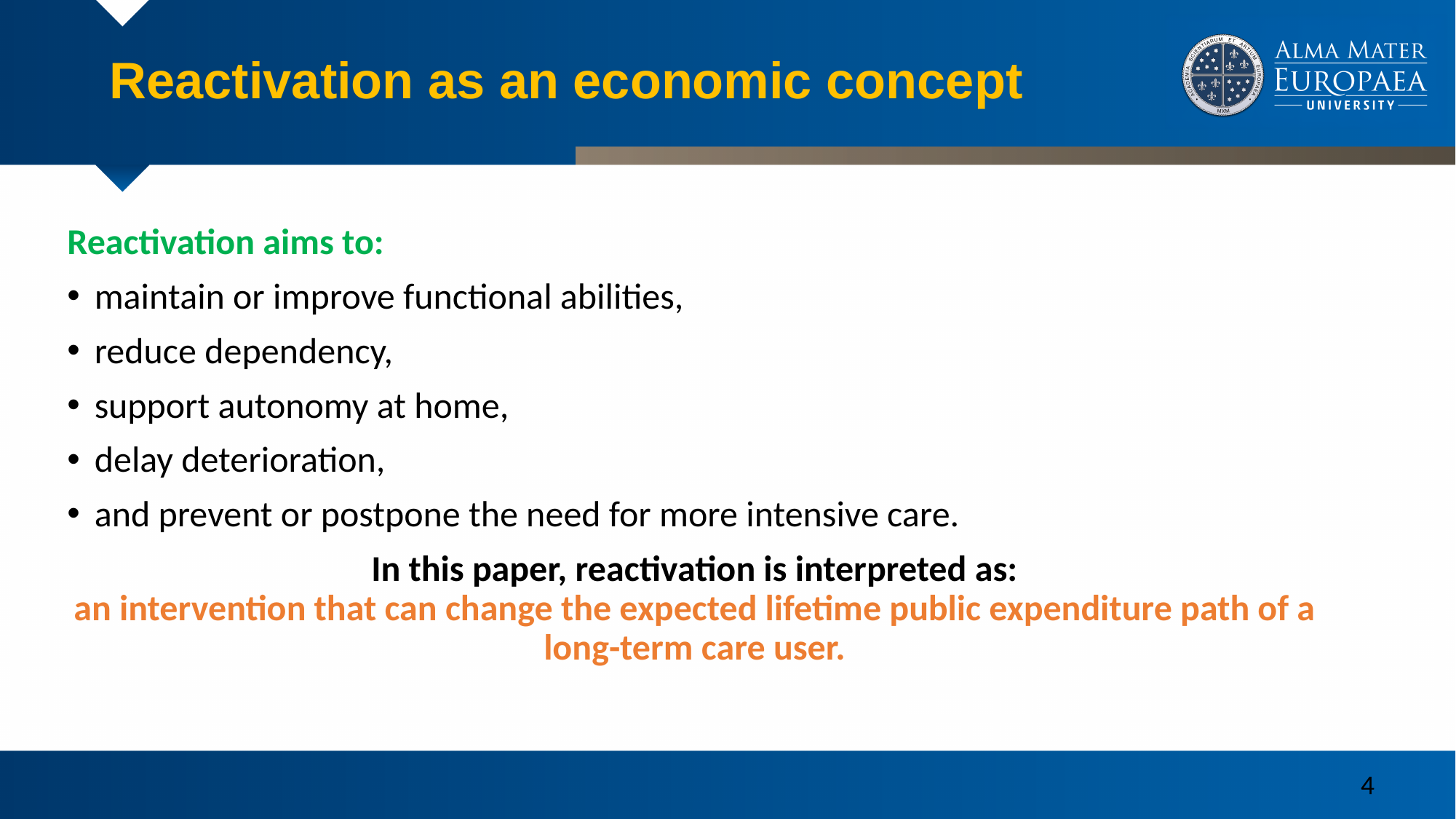

# Reactivation as an economic concept
Reactivation aims to:
maintain or improve functional abilities,
reduce dependency,
support autonomy at home,
delay deterioration,
and prevent or postpone the need for more intensive care.
In this paper, reactivation is interpreted as:
an intervention that can change the expected lifetime public expenditure path of a long-term care user.

4